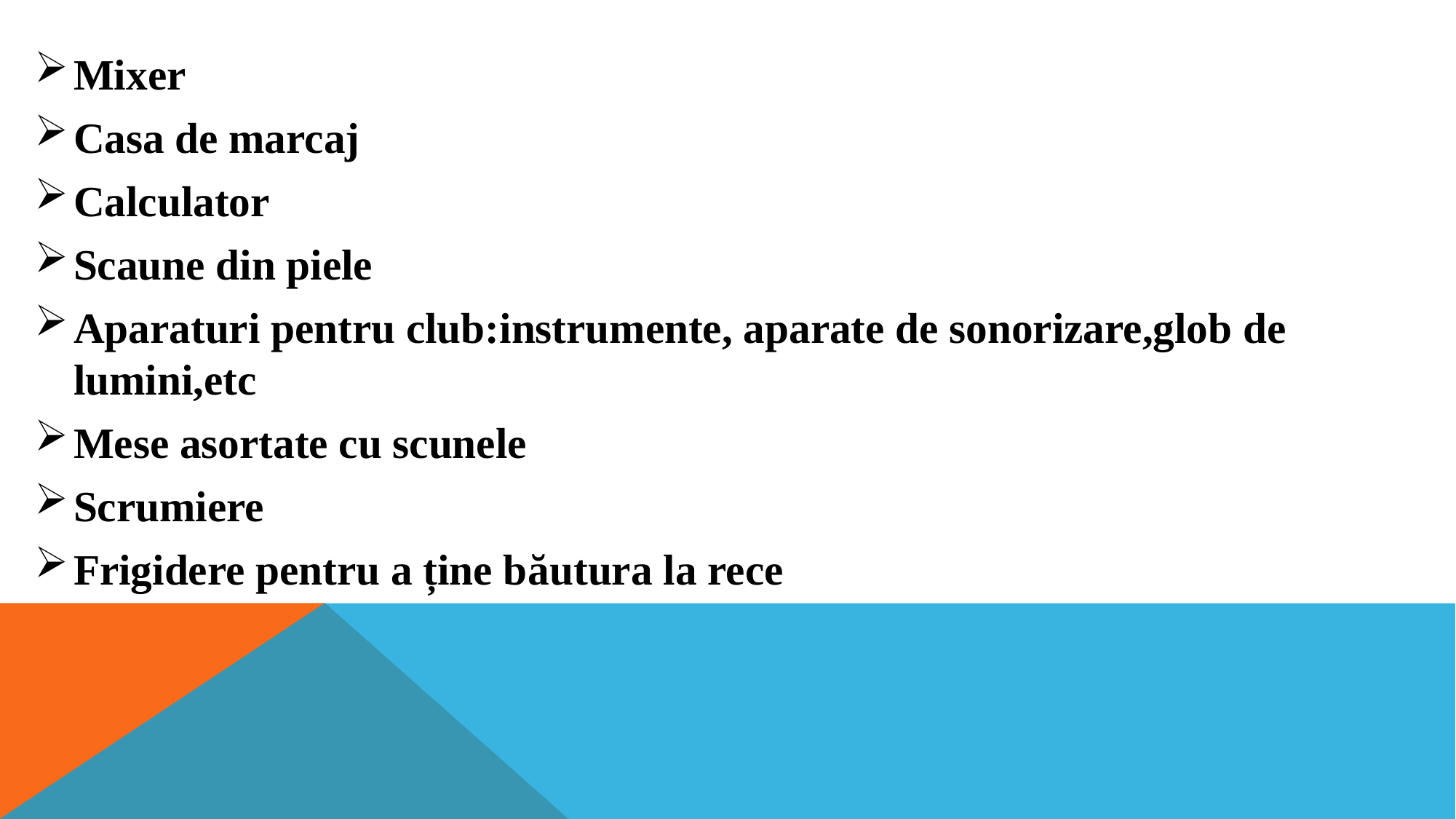

Mixer
Casa de marcaj
Calculator
Scaune din piele
Aparaturi pentru club:instrumente, aparate de sonorizare,glob de lumini,etc
Mese asortate cu scunele
Scrumiere
Frigidere pentru a ține băutura la rece